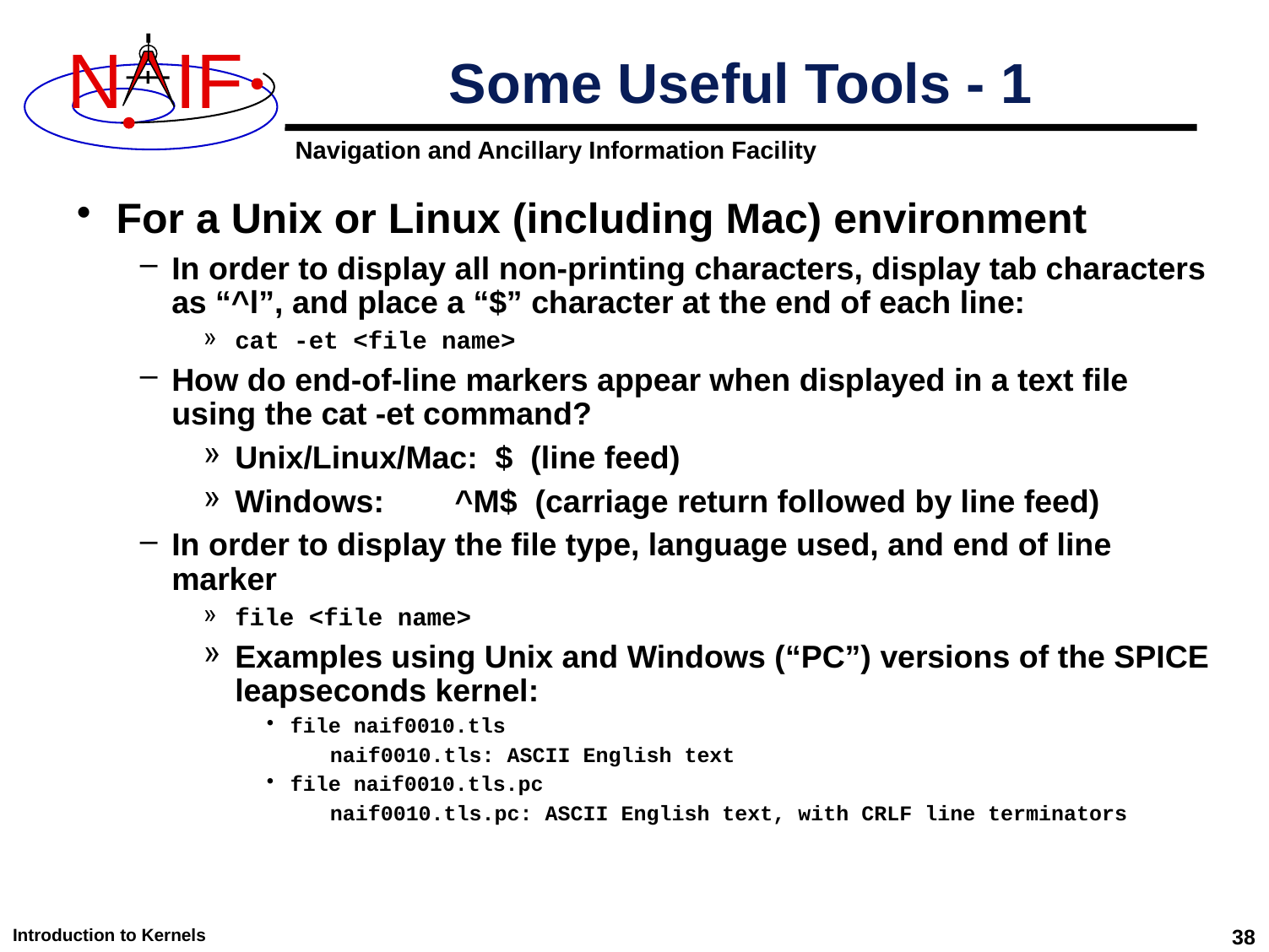

# Some Useful Tools - 1
For a Unix or Linux (including Mac) environment
In order to display all non-printing characters, display tab characters as “^l”, and place a “$” character at the end of each line:
cat -et <file name>
How do end-of-line markers appear when displayed in a text file using the cat -et command?
Unix/Linux/Mac:  $  (line feed)
Windows:        ^M$  (carriage return followed by line feed)
In order to display the file type, language used, and end of line marker
file <file name>
Examples using Unix and Windows (“PC”) versions of the SPICE leapseconds kernel:
file naif0010.tls
naif0010.tls: ASCII English text
file naif0010.tls.pc
naif0010.tls.pc: ASCII English text, with CRLF line terminators

Introduction to Kernels
38